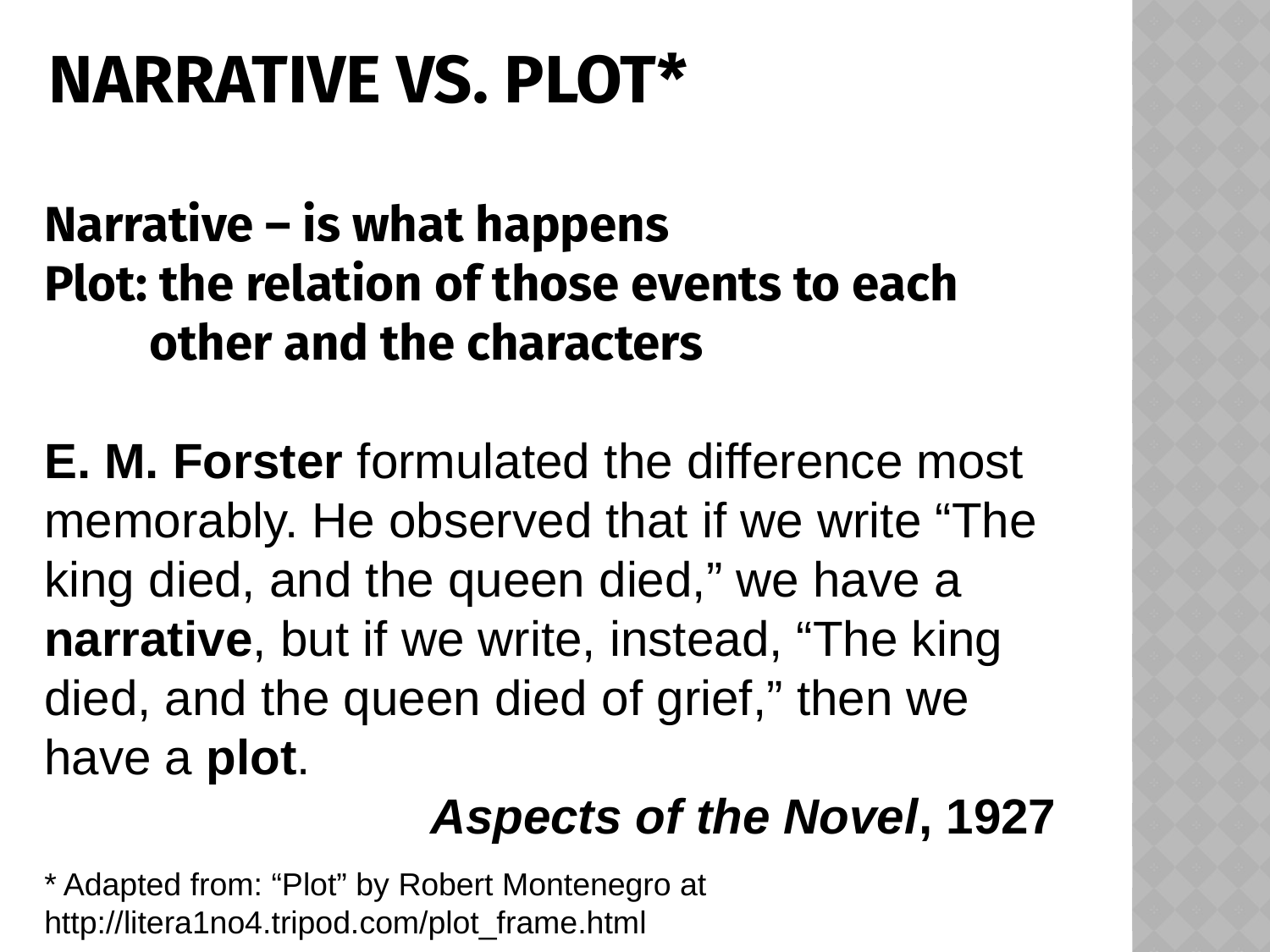

# Narrative vs. plot*

Narrative – is what happens
Plot: the relation of those events to each
         other and the characters

E. M. Forster formulated the difference most memorably. He observed that if we write “The king died, and the queen died,” we have a narrative, but if we write, instead, “The king died, and the queen died of grief,” then we have a plot.
Aspects of the Novel, 1927
* Adapted from: “Plot” by Robert Montenegro at http://litera1no4.tripod.com/plot_frame.html